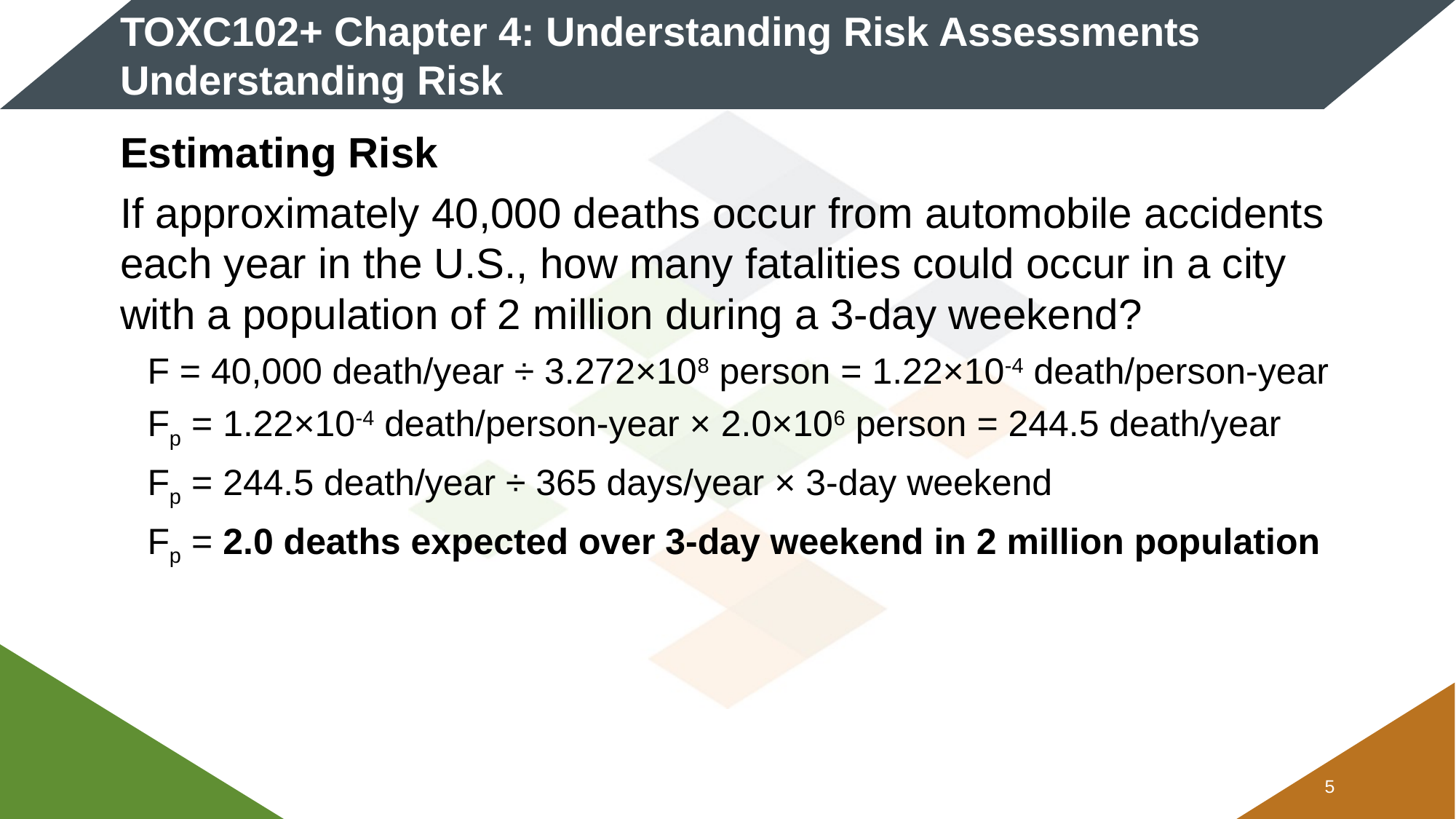

# TOXC102+ Chapter 4: Understanding Risk Assessments Understanding Risk
Estimating Risk
If approximately 40,000 deaths occur from automobile accidents each year in the U.S., how many fatalities could occur in a city with a population of 2 million during a 3-day weekend?
F = 40,000 death/year ÷ 3.272×108 person = 1.22×10-4 death/person-year
Fp = 1.22×10-4 death/person-year × 2.0×106 person = 244.5 death/year
Fp = 244.5 death/year ÷ 365 days/year × 3-day weekend
Fp = 2.0 deaths expected over 3-day weekend in 2 million population
5